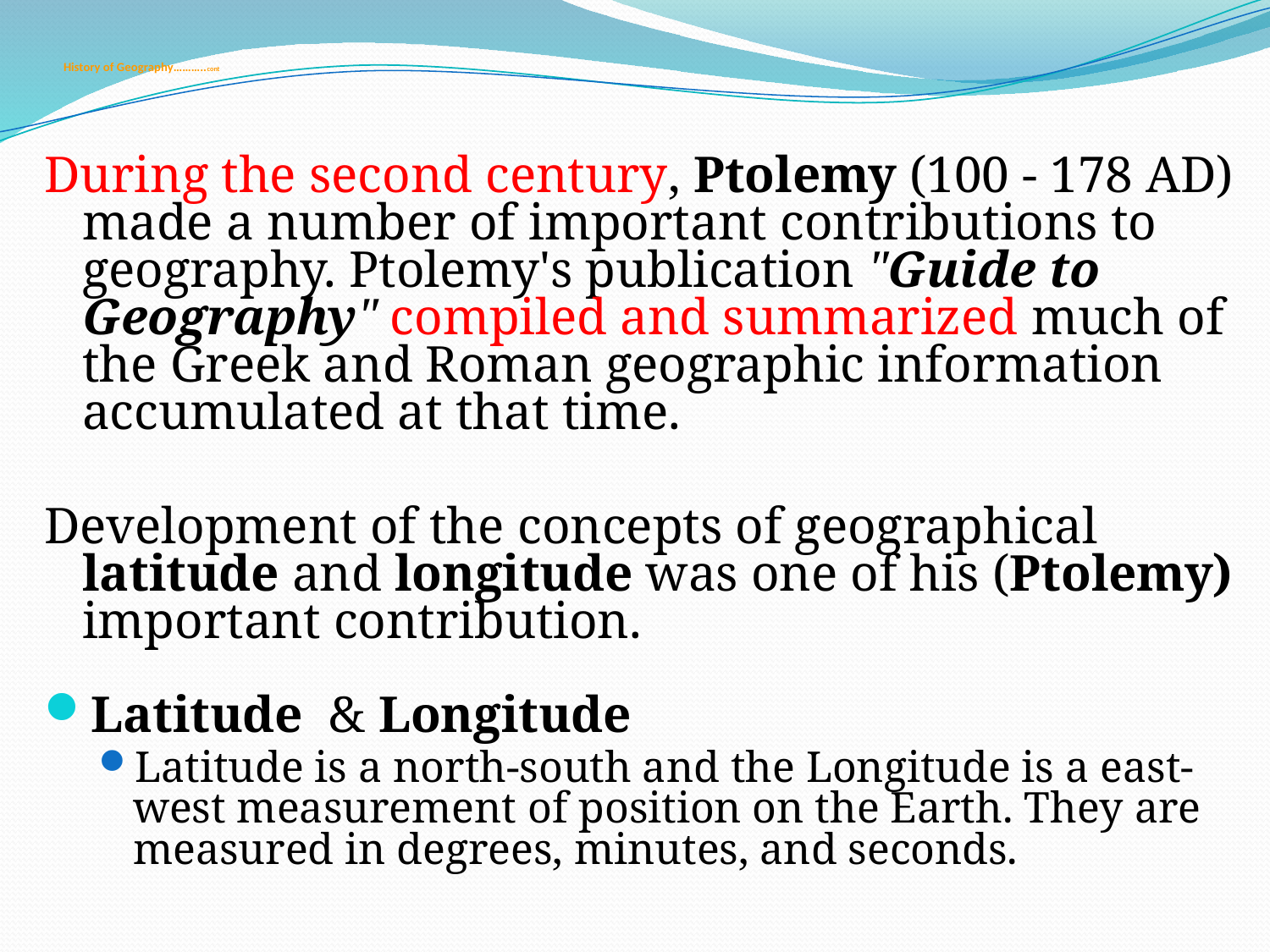

# History of Geography………..cont
During the second century, Ptolemy (100 - 178 AD) made a number of important contributions to geography. Ptolemy's publication "Guide to Geography" compiled and summarized much of the Greek and Roman geographic information accumulated at that time.

Development of the concepts of geographical latitude and longitude was one of his (Ptolemy) important contribution.

Latitude  & Longitude
Latitude is a north-south and the Longitude is a east-west measurement of position on the Earth. They are measured in degrees, minutes, and seconds.